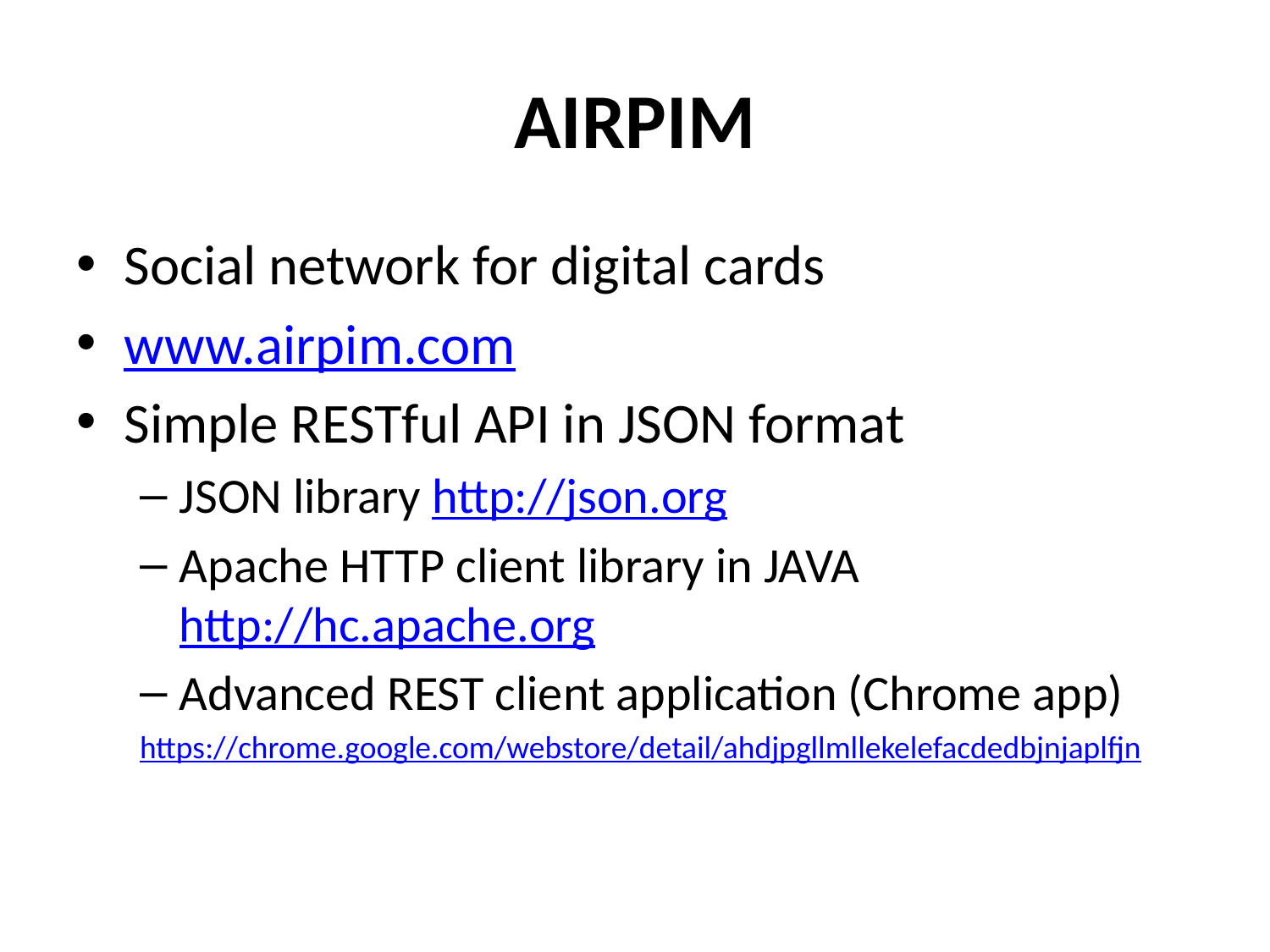

# AIRPIM
Social network for digital cards
www.airpim.com
Simple RESTful API in JSON format
JSON library http://json.org
Apache HTTP client library in JAVA http://hc.apache.org
Advanced REST client application (Chrome app)
https://chrome.google.com/webstore/detail/ahdjpgllmllekelefacdedbjnjaplfjn